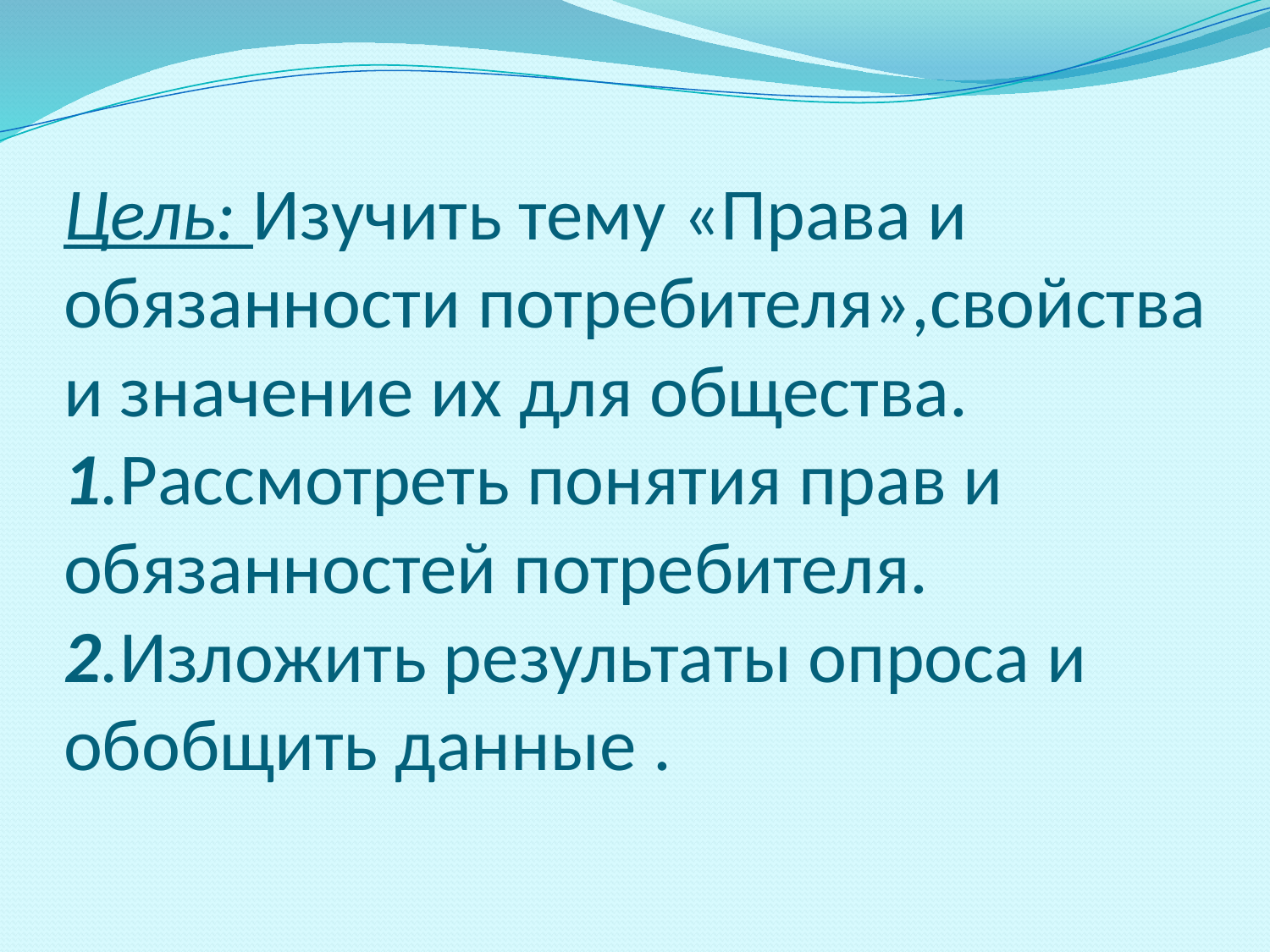

# Цель: Изучить тему «Права и обязанности потребителя»,свойства и значение их для общества. 1.Рассмотреть понятия прав и обязанностей потребителя. 2.Изложить результаты опроса и обобщить данные .